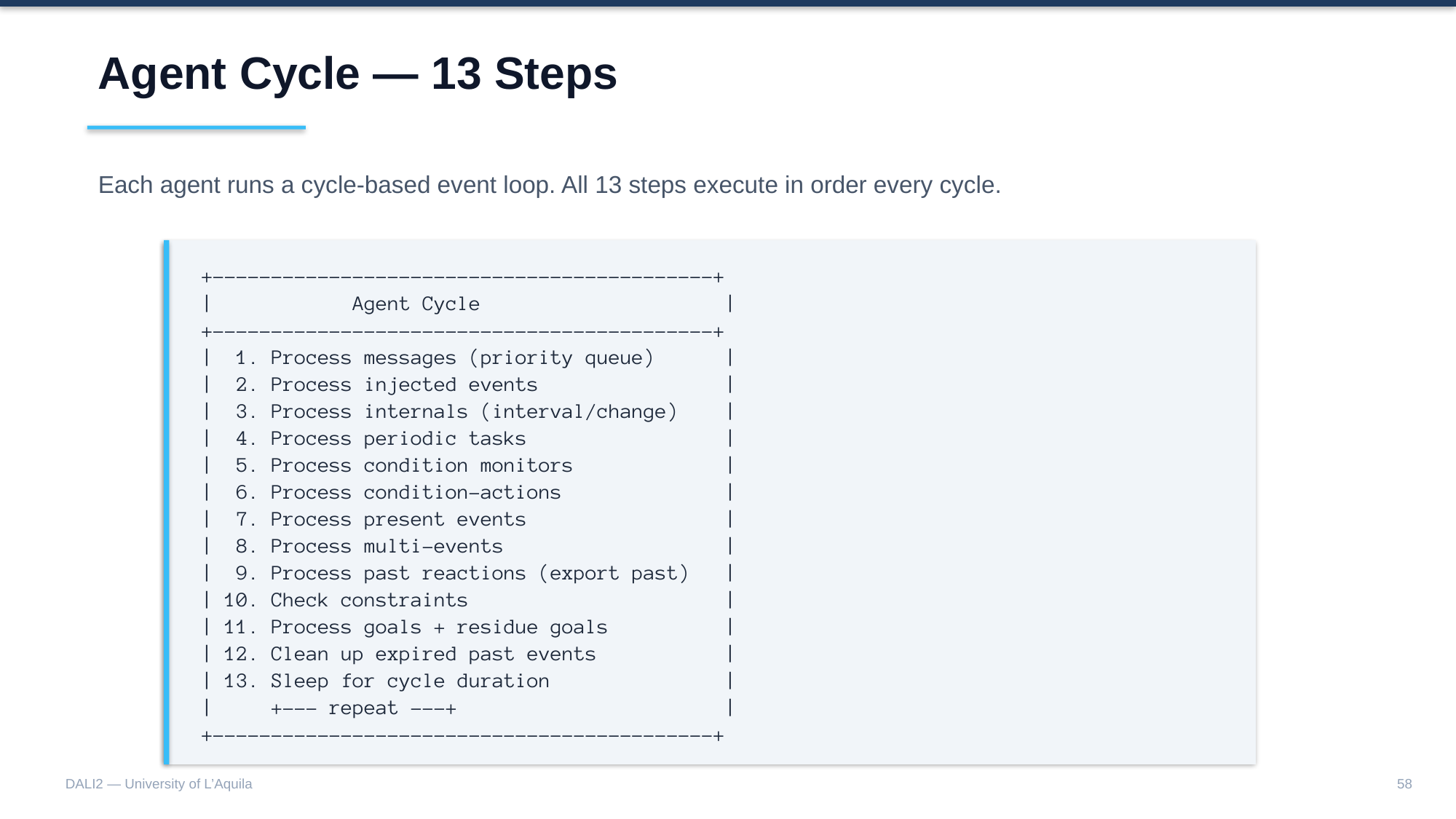

Agent Cycle — 13 Steps

Each agent runs a cycle-based event loop. All 13 steps execute in order every cycle.

+-------------------------------------------+
|            Agent Cycle                     |
+-------------------------------------------+
|  1. Process messages (priority queue)      |
|  2. Process injected events                |
|  3. Process internals (interval/change)    |
|  4. Process periodic tasks                 |
|  5. Process condition monitors             |
|  6. Process condition-actions              |
|  7. Process present events                 |
|  8. Process multi-events                   |
|  9. Process past reactions (export past)   |
| 10. Check constraints                      |
| 11. Process goals + residue goals          |
| 12. Clean up expired past events           |
| 13. Sleep for cycle duration               |
|     +--- repeat ---+                       |
+-------------------------------------------+
DALI2 — University of L’Aquila
58